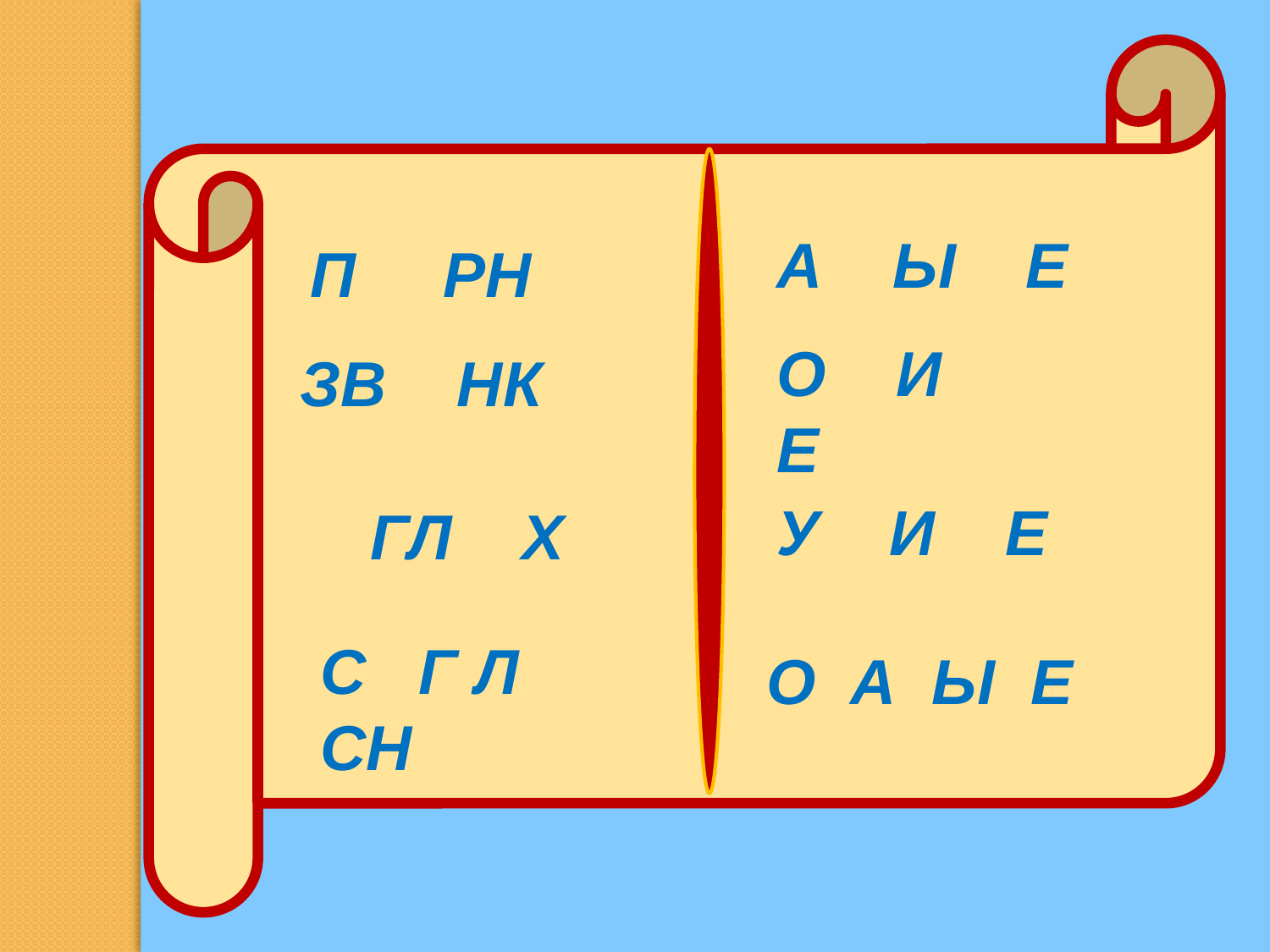

А    Ы    Е
П     РН
О    И       Е
ЗВ    НК
   ГЛ    Х
У    И    Е
С   Г Л   СН
О  А  Ы  Е